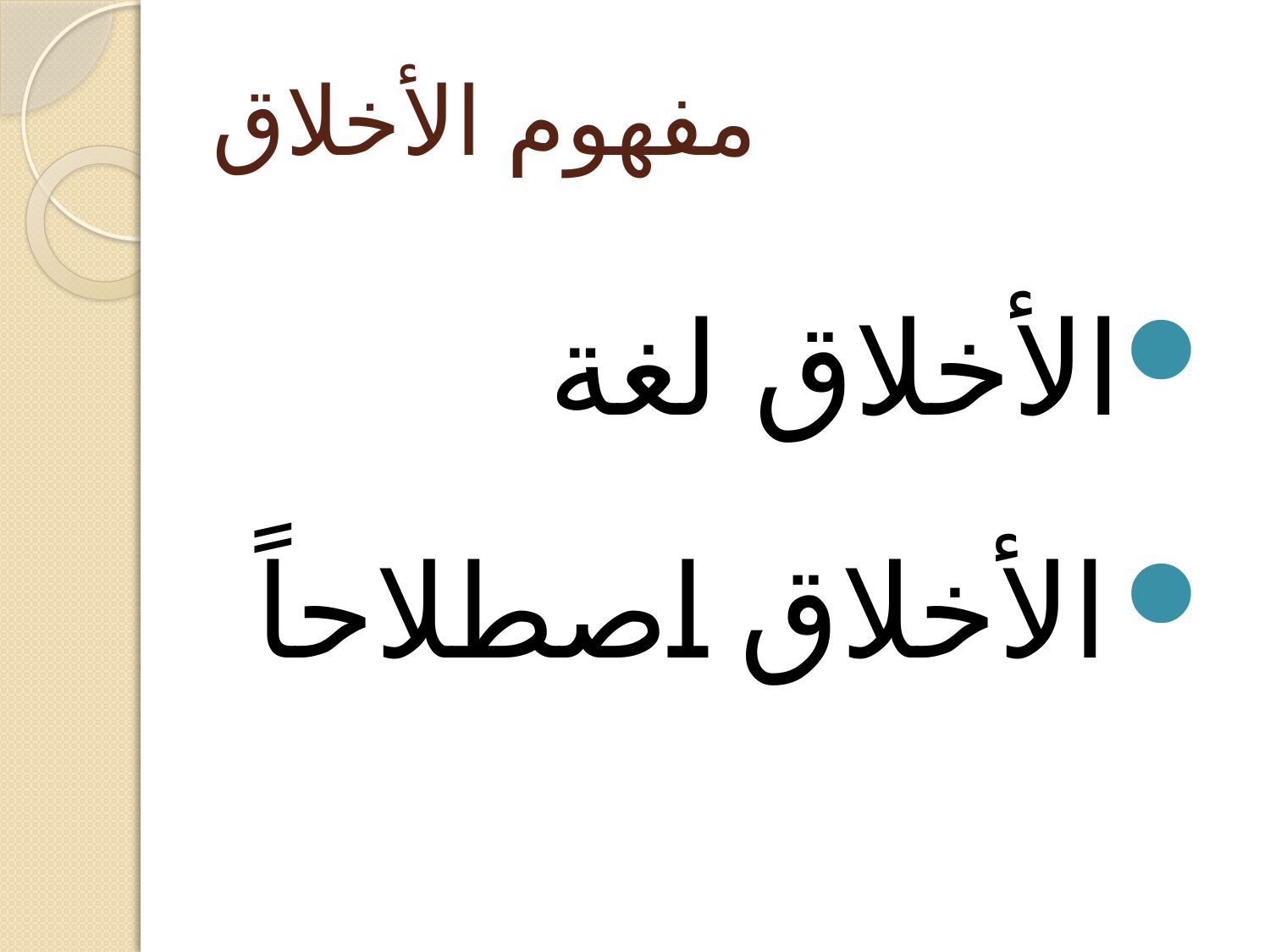

# مفهوم الأخلاق
الأخلاق لغة
الأخلاق اصطلاحاً